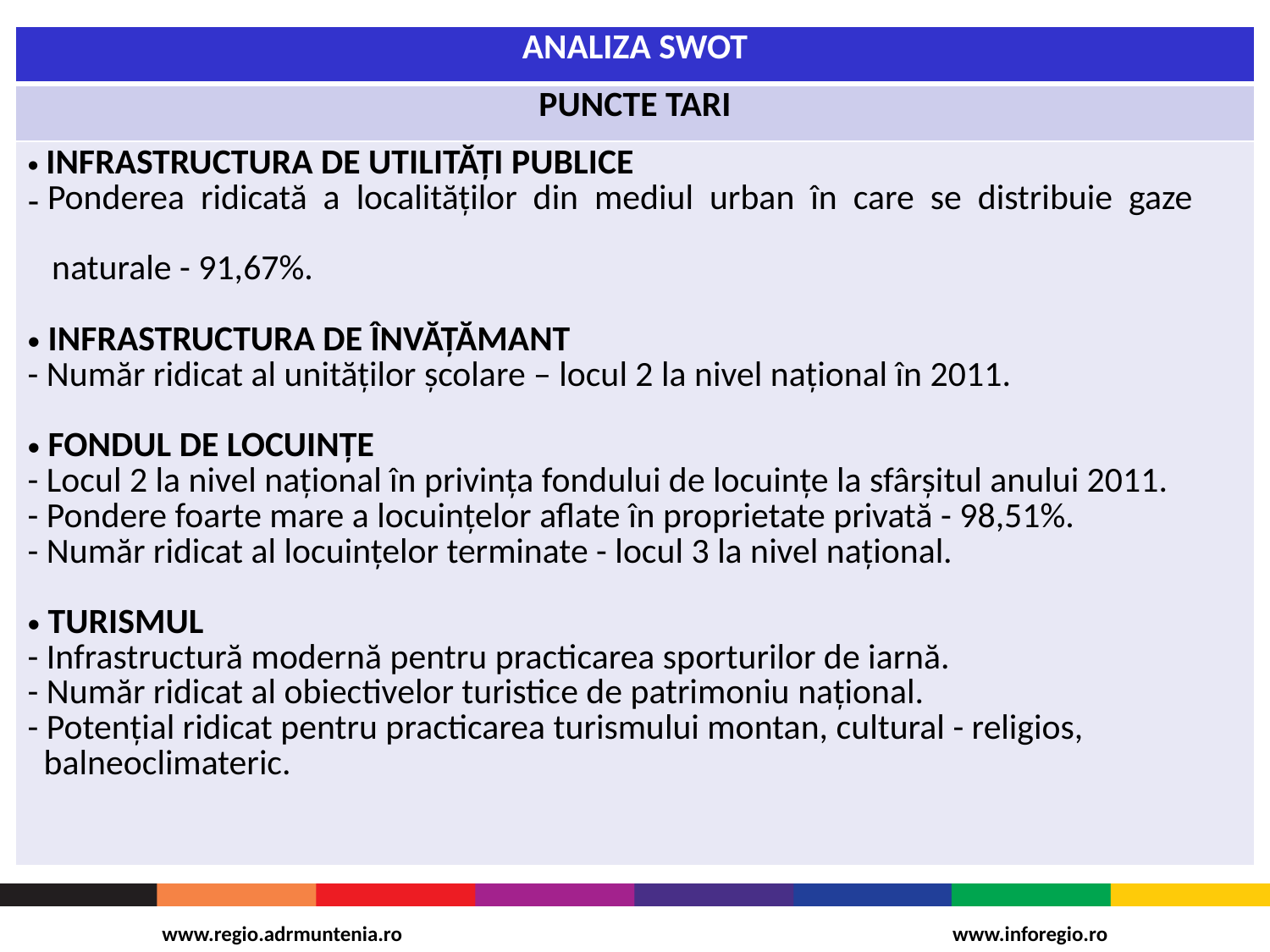

| ANALIZA SWOT |
| --- |
| PUNCTE TARI |
| INFRASTRUCTURA DE UTILITĂŢI PUBLICE Ponderea ridicată a localităţilor din mediul urban în care se distribuie gaze naturale - 91,67%.    INFRASTRUCTURA DE ÎNVĂŢĂMANT - Număr ridicat al unităţilor şcolare – locul 2 la nivel naţional în 2011.   FONDUL DE LOCUINŢE - Locul 2 la nivel naţional în privinţa fondului de locuinţe la sfârşitul anului 2011. - Pondere foarte mare a locuinţelor aflate în proprietate privată - 98,51%. - Număr ridicat al locuinţelor terminate - locul 3 la nivel naţional. TURISMUL - Infrastructură modernă pentru practicarea sporturilor de iarnă. - Număr ridicat al obiectivelor turistice de patrimoniu naţional. - Potenţial ridicat pentru practicarea turismului montan, cultural - religios, balneoclimateric. |